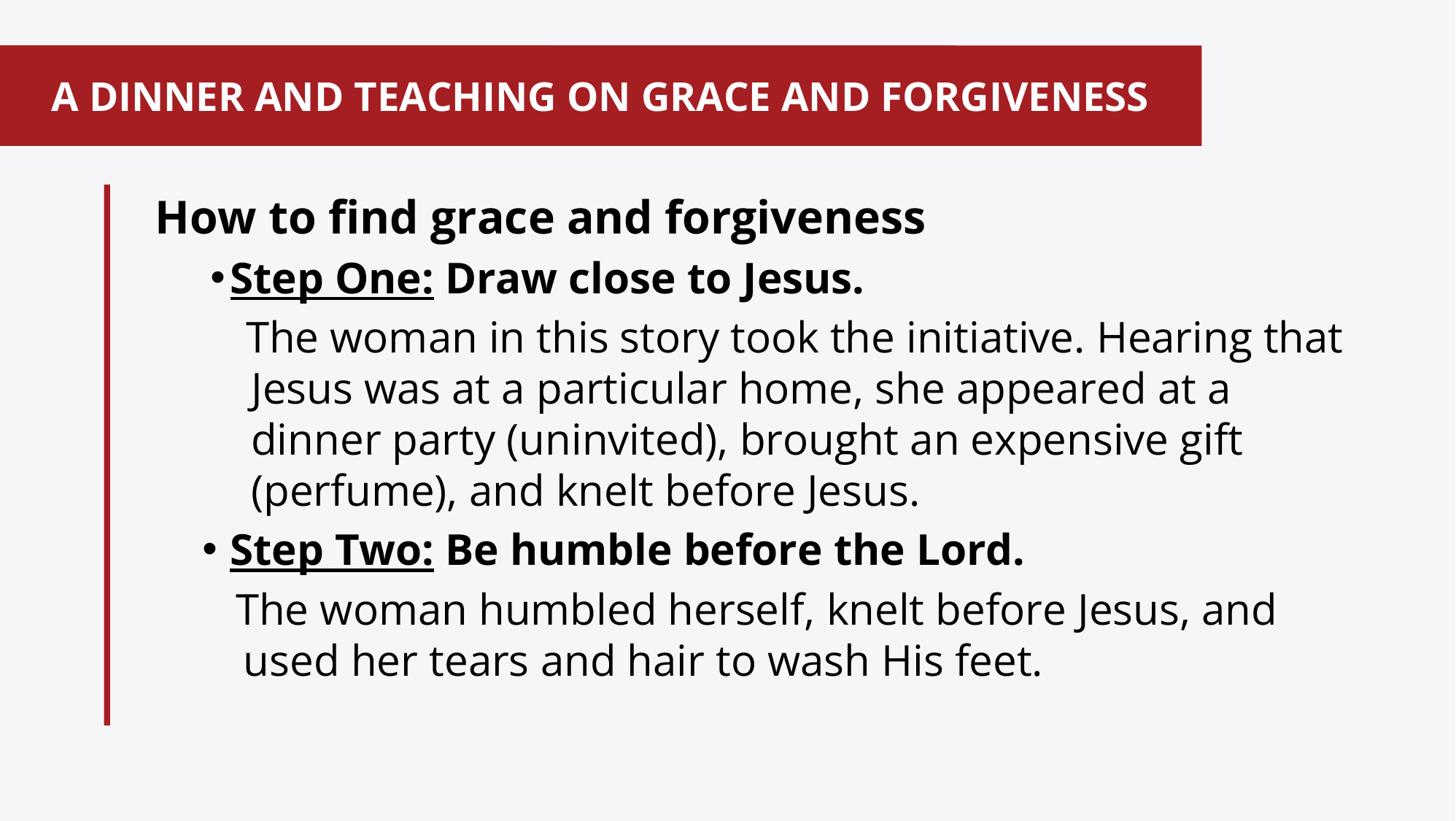

# A DINNER AND TEACHING ON FINDING GRACE AND FORGIVENESS
A DINNER AND TEACHING ON GRACE AND FORGIVENESS
How to find grace and forgiveness
Step One: Draw close to Jesus.
     The woman in this story took the initiative. Hearing that Jesus was at a particular home, she appeared at a dinner party (uninvited), brought an expensive gift (perfume), and knelt before Jesus.
Step Two: Be humble before the Lord.
   The woman humbled herself, knelt before Jesus, and used her tears and hair to wash His feet.